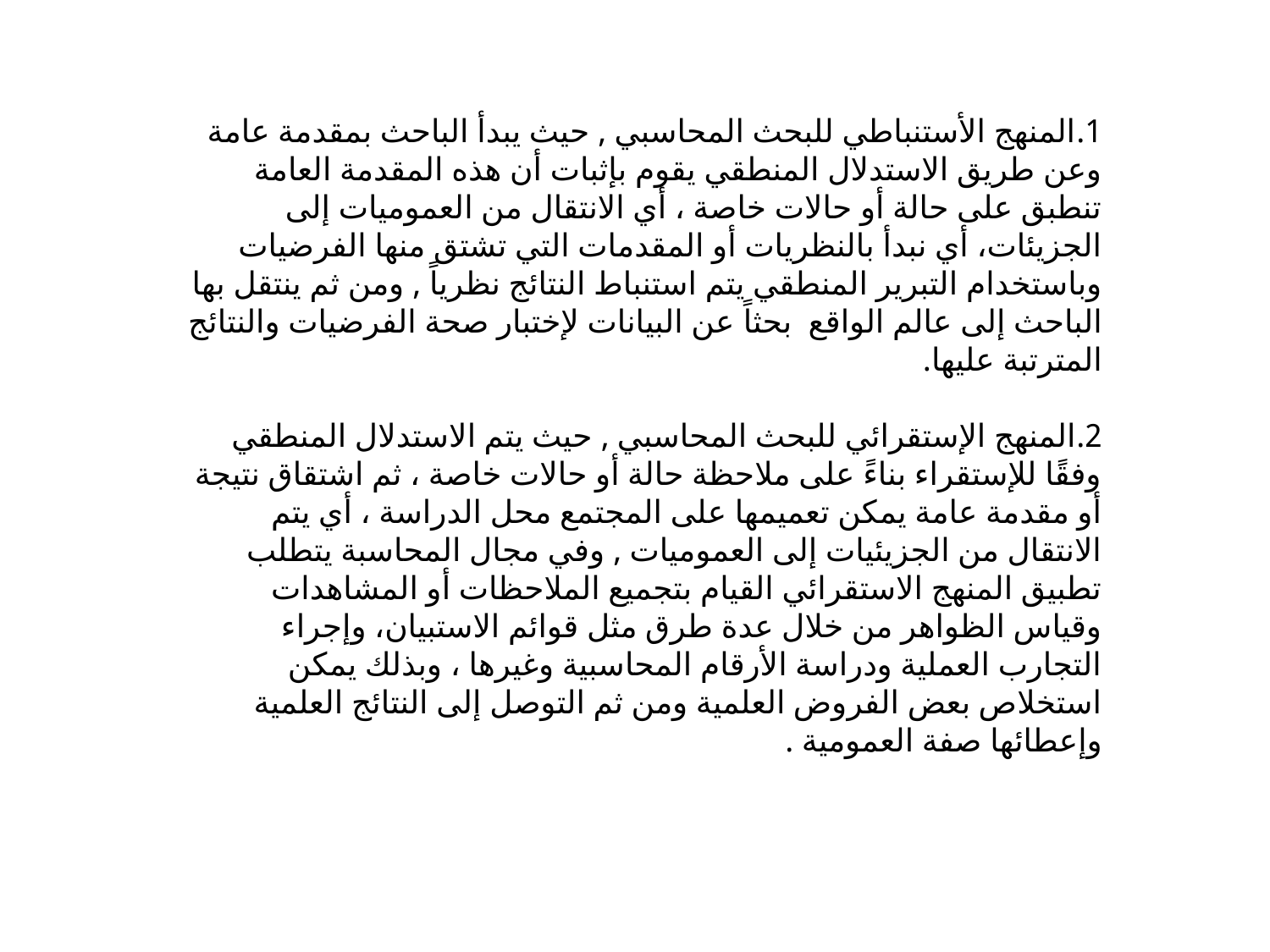

1.	المنهج الأستنباطي للبحث المحاسبي , حيث يبدأ الباحث بمقدمة عامة وعن طريق الاستدلال المنطقي يقوم بإثبات أن هذه المقدمة العامة تنطبق على حالة أو حالات خاصة ، أي الانتقال من العموميات إلى الجزيئات، أي نبدأ بالنظريات أو المقدمات التي تشتق منها الفرضيات وباستخدام التبرير المنطقي يتم استنباط النتائج نظرياً , ومن ثم ينتقل بها الباحث إلى عالم الواقع  بحثاً عن البيانات لإختبار صحة الفرضيات والنتائج المترتبة عليها.

2.	المنهج الإستقرائي للبحث المحاسبي , حيث يتم الاستدلال المنطقي وفقًا للإستقراء بناءً على ملاحظة حالة أو حالات خاصة ، ثم اشتقاق نتيجة أو مقدمة عامة يمكن تعميمها على المجتمع محل الدراسة ، أي يتم الانتقال من الجزيئيات إلى العموميات , وفي مجال المحاسبة يتطلب تطبيق المنهج الاستقرائي القيام بتجميع الملاحظات أو المشاهدات وقياس الظواهر من خلال عدة طرق مثل قوائم الاستبيان، وإجراء التجارب العملية ودراسة الأرقام المحاسبية وغيرها ، وبذلك يمكن استخلاص بعض الفروض العلمية ومن ثم التوصل إلى النتائج العلمية وإعطائها صفة العمومية .